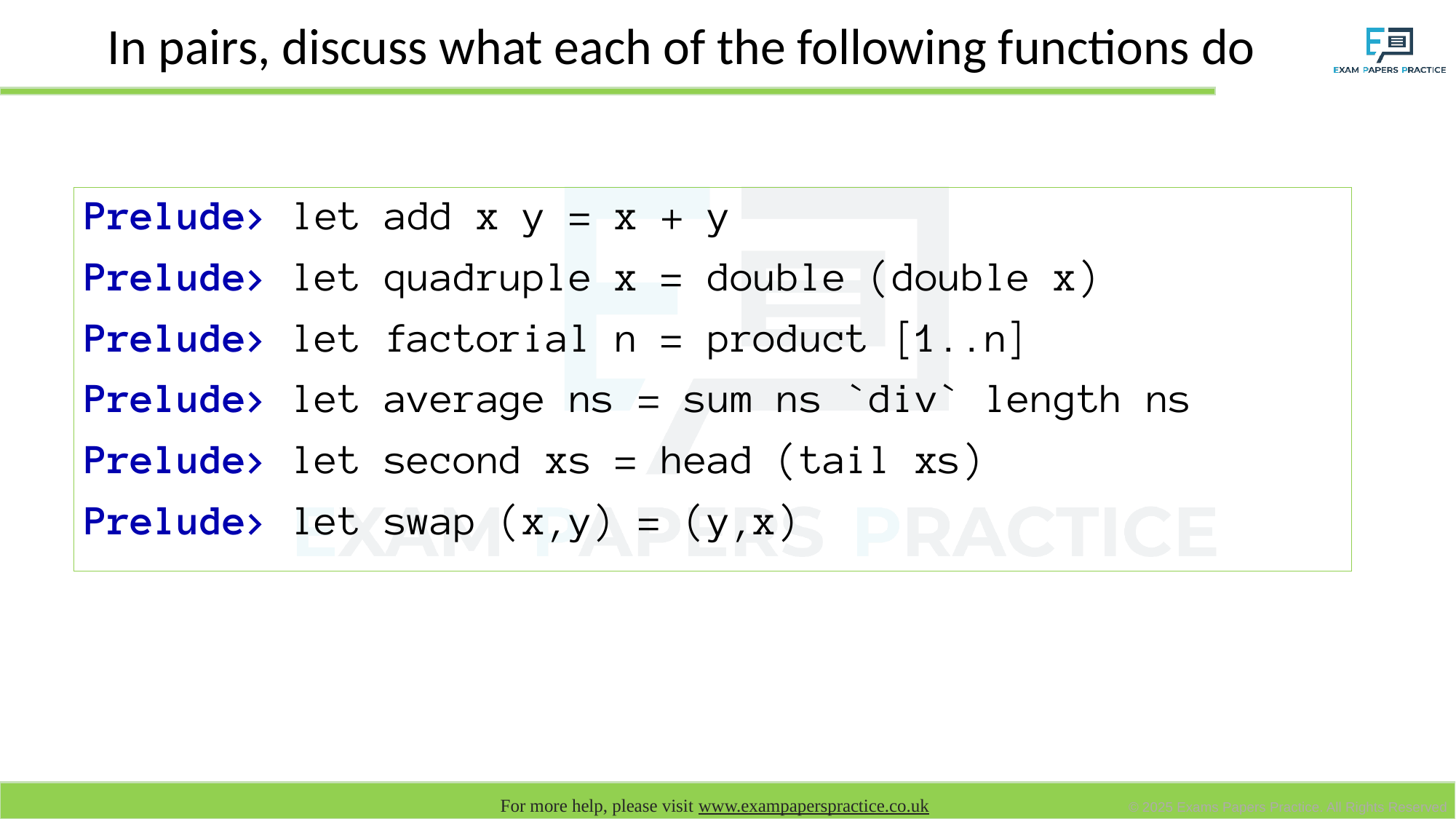

# In pairs, discuss what each of the following functions do
Prelude> let add x y = x + y
Prelude> let quadruple x = double (double x)
Prelude> let factorial n = product [1..n]
Prelude> let average ns = sum ns `div` length ns
Prelude> let second xs = head (tail xs)
Prelude> let swap (x,y) = (y,x)